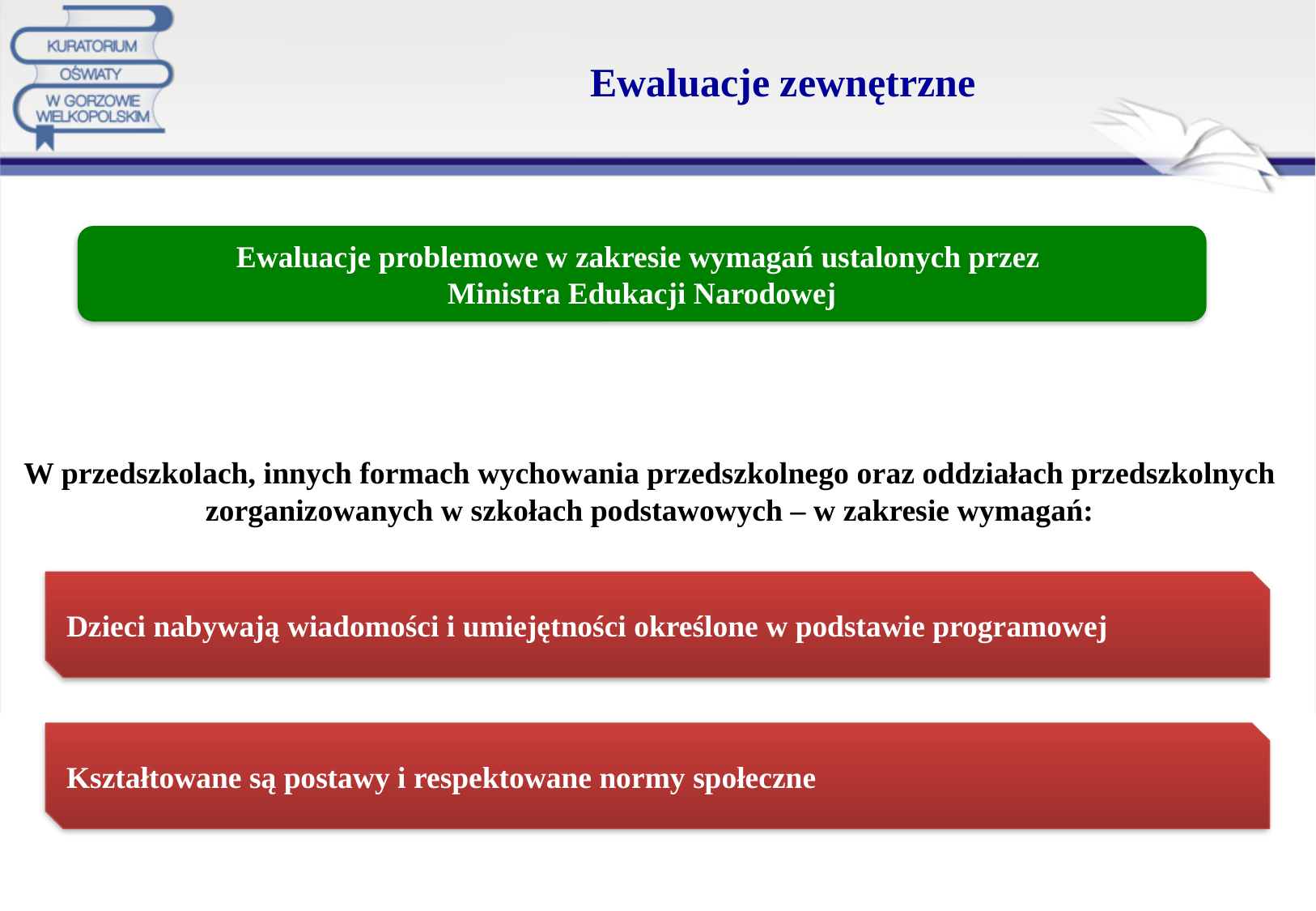

# Ewaluacje zewnętrzne

W przedszkolach, innych formach wychowania przedszkolnego oraz oddziałach przedszkolnych zorganizowanych w szkołach podstawowych – w zakresie wymagań:

Ewaluacje problemowe w zakresie wymagań ustalonych przez
Ministra Edukacji Narodowej
Dzieci nabywają wiadomości i umiejętności określone w podstawie programowej

Kształtowane są postawy i respektowane normy społeczne
62